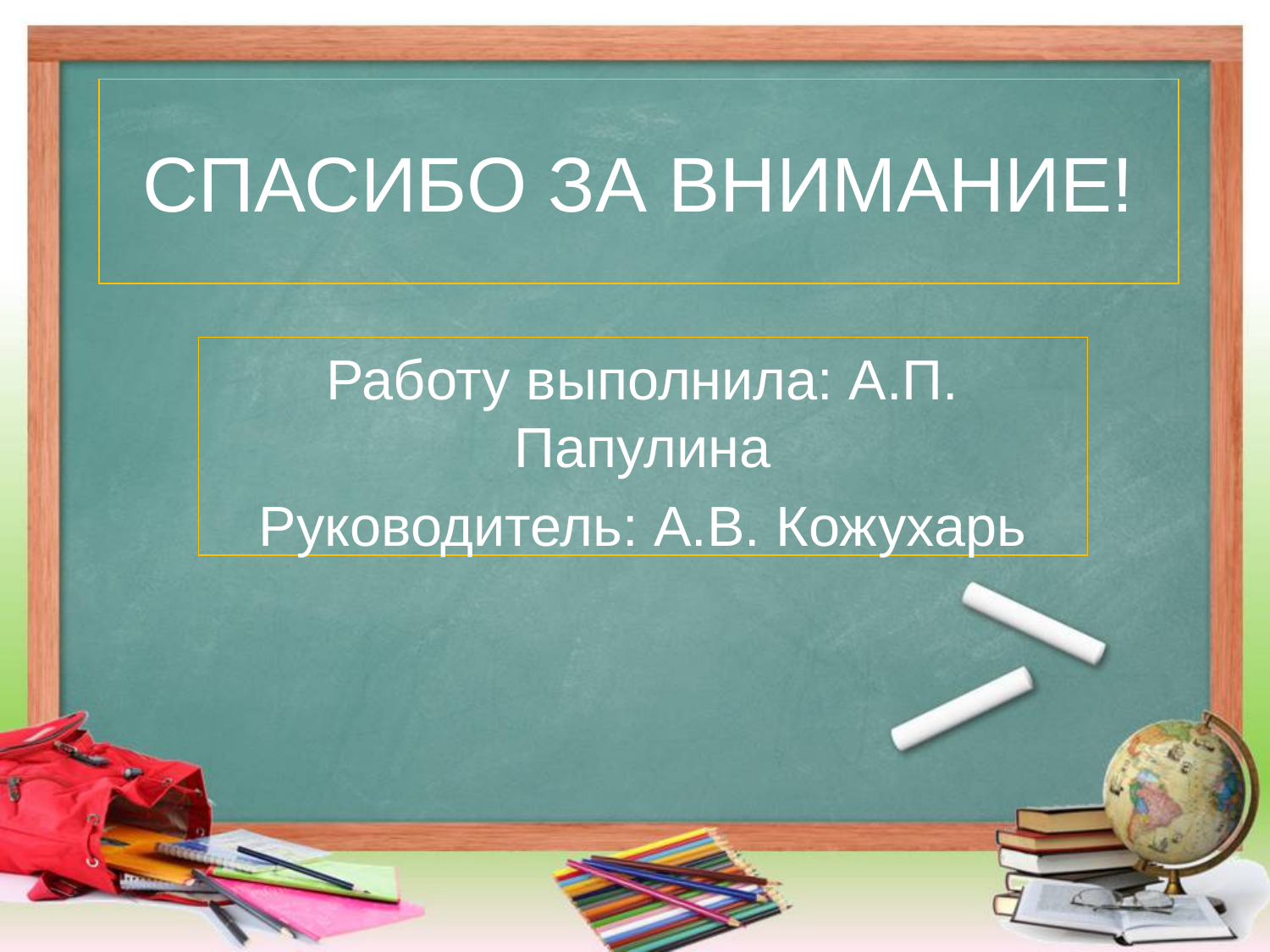

# СПАСИБО ЗА ВНИМАНИЕ!
Работу выполнила: А.П. Папулина
Руководитель: А.В. Кожухарь